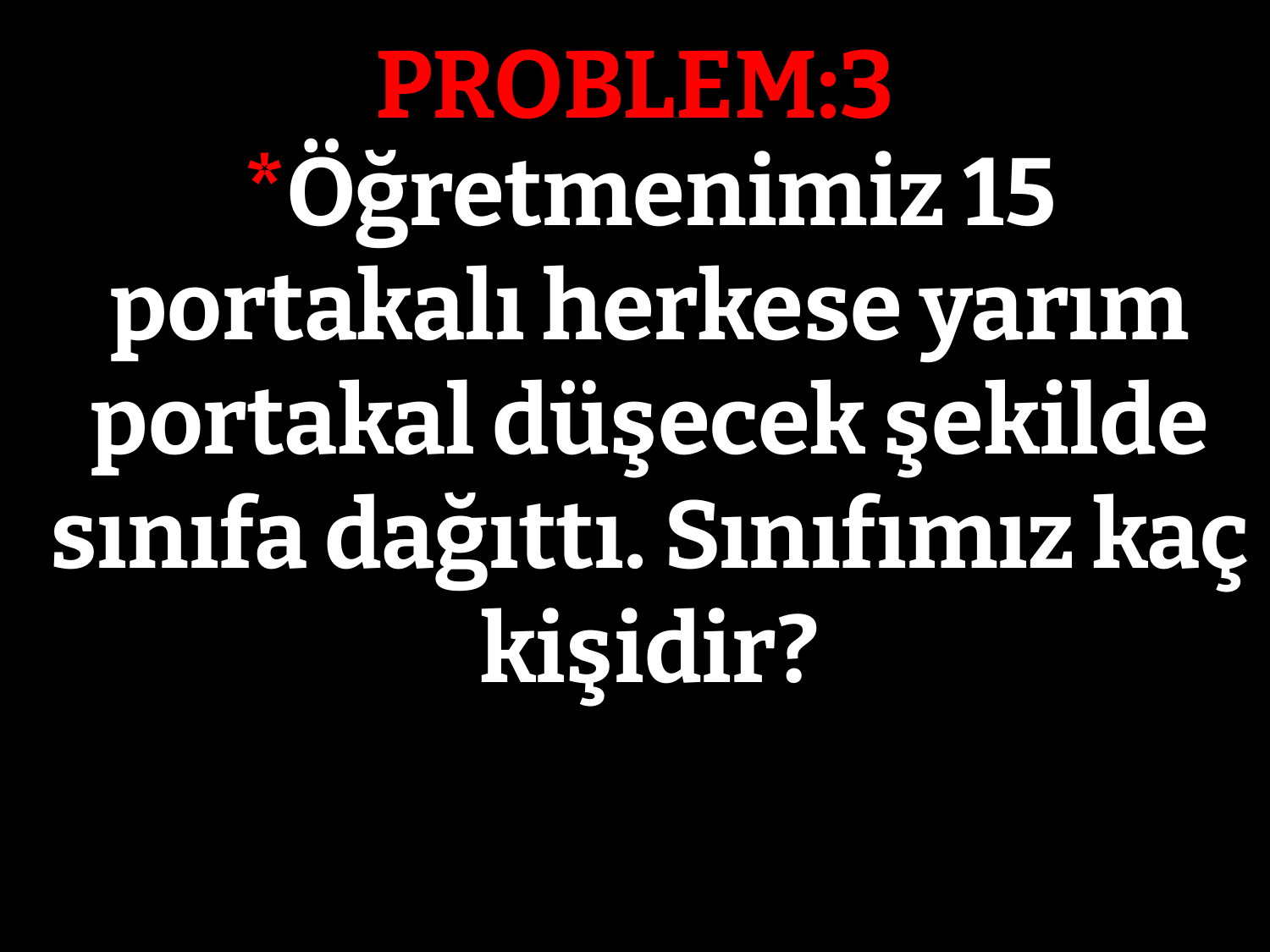

PROBLEM:3
*Öğretmenimiz 15 portakalı herkese yarım portakal düşecek şekilde sınıfa dağıttı. Sınıfımız kaç kişidir?